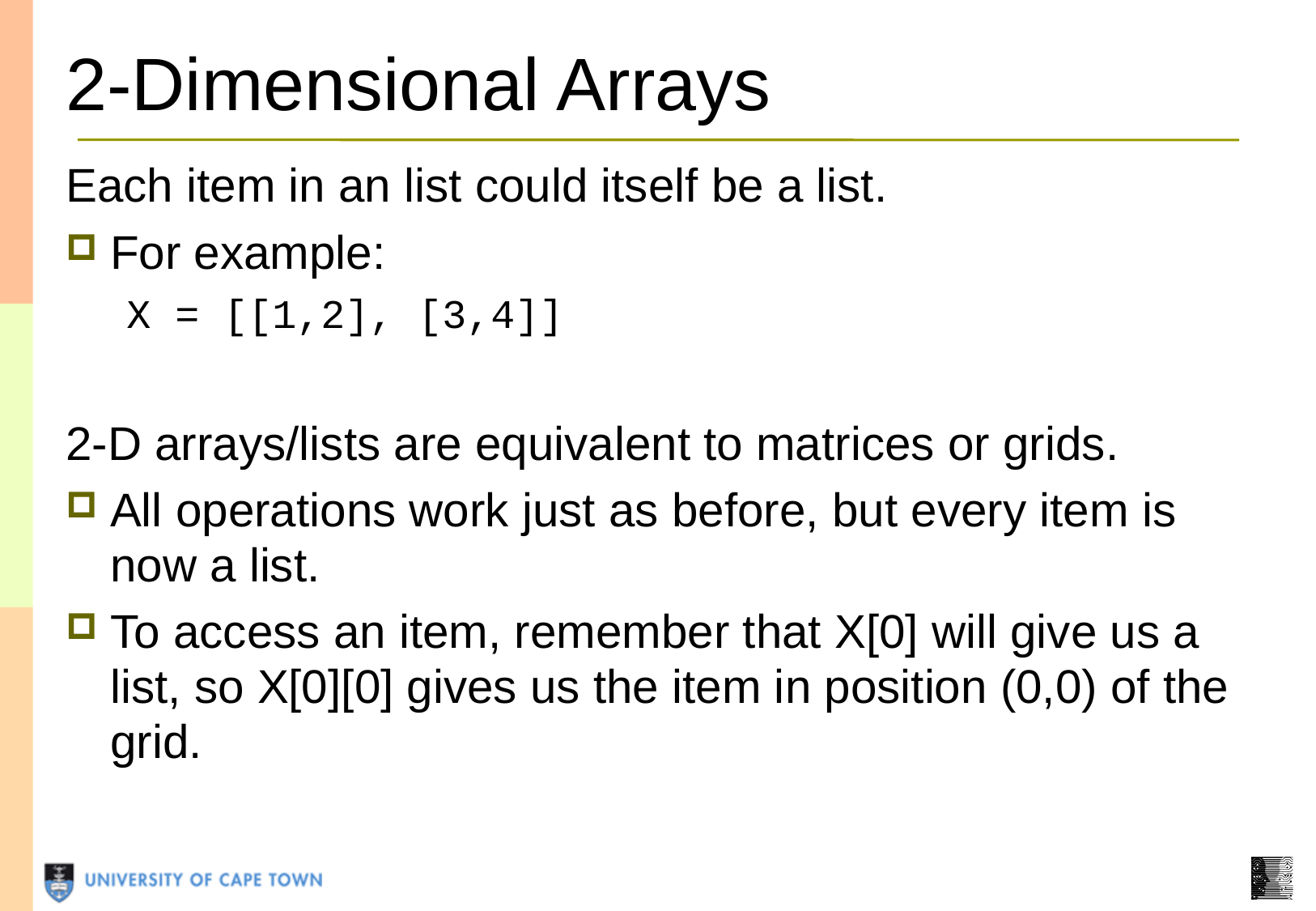

2-Dimensional Arrays
Each item in an list could itself be a list.
For example:
X = [[1,2], [3,4]]

2-D arrays/lists are equivalent to matrices or grids.
All operations work just as before, but every item is now a list.
To access an item, remember that X[0] will give us a list, so X[0][0] gives us the item in position (0,0) of the grid.